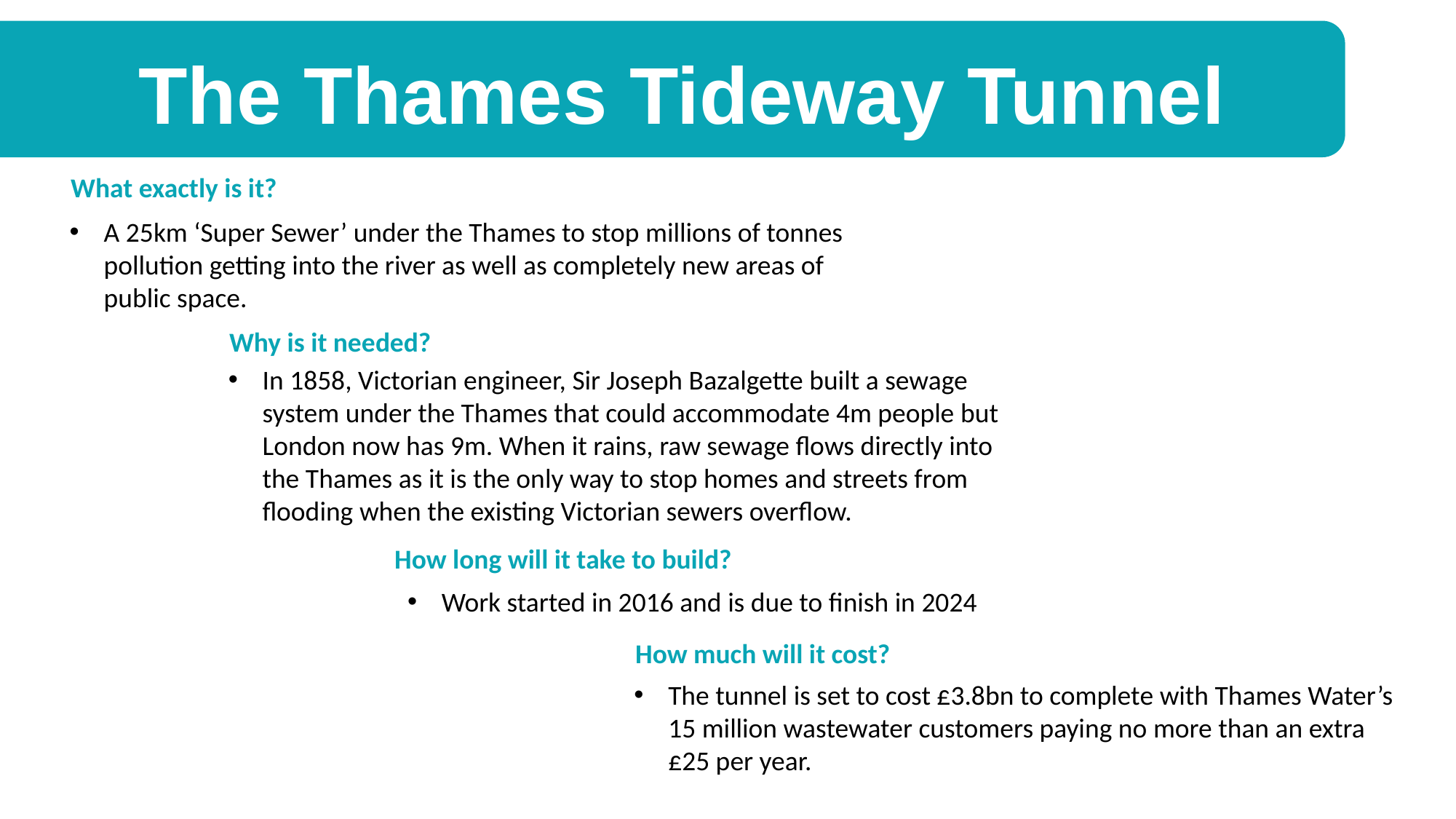

The Thames Tideway Tunnel
What exactly is it?
A 25km ‘Super Sewer’ under the Thames to stop millions of tonnes pollution getting into the river as well as completely new areas of public space.
Why is it needed?
In 1858, Victorian engineer, Sir Joseph Bazalgette built a sewage system under the Thames that could accommodate 4m people but London now has 9m. When it rains, raw sewage flows directly into the Thames as it is the only way to stop homes and streets from flooding when the existing Victorian sewers overflow.
How long will it take to build?
Work started in 2016 and is due to finish in 2024
How much will it cost?
The tunnel is set to cost £3.8bn to complete with Thames Water’s 15 million wastewater customers paying no more than an extra £25 per year.